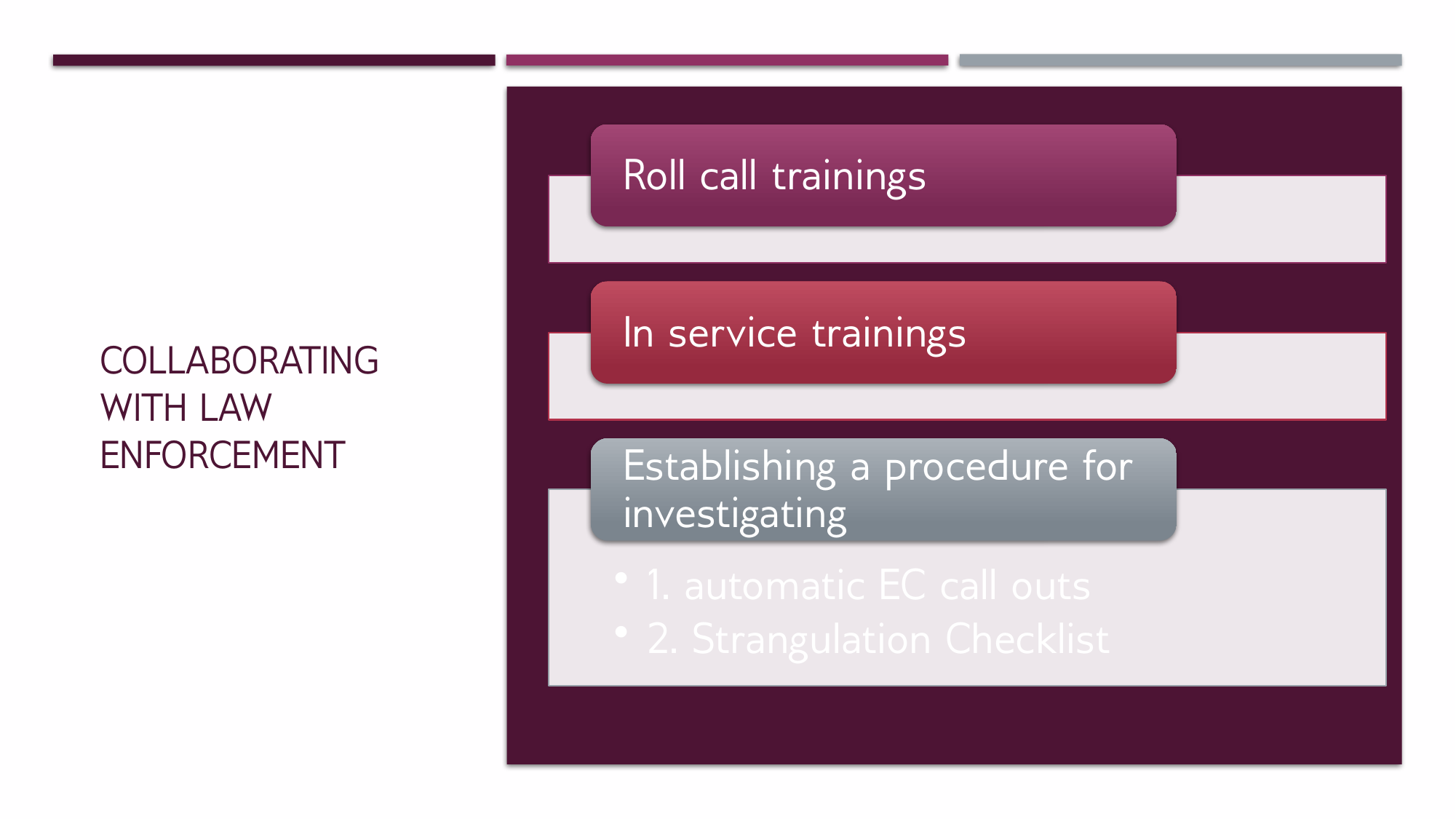

# COLLABORATING With law enforcement
Roll call trainings
In service trainings
1. automatic EC call outs
2. Strangulation Checklist
Establishing a procedure for investigating